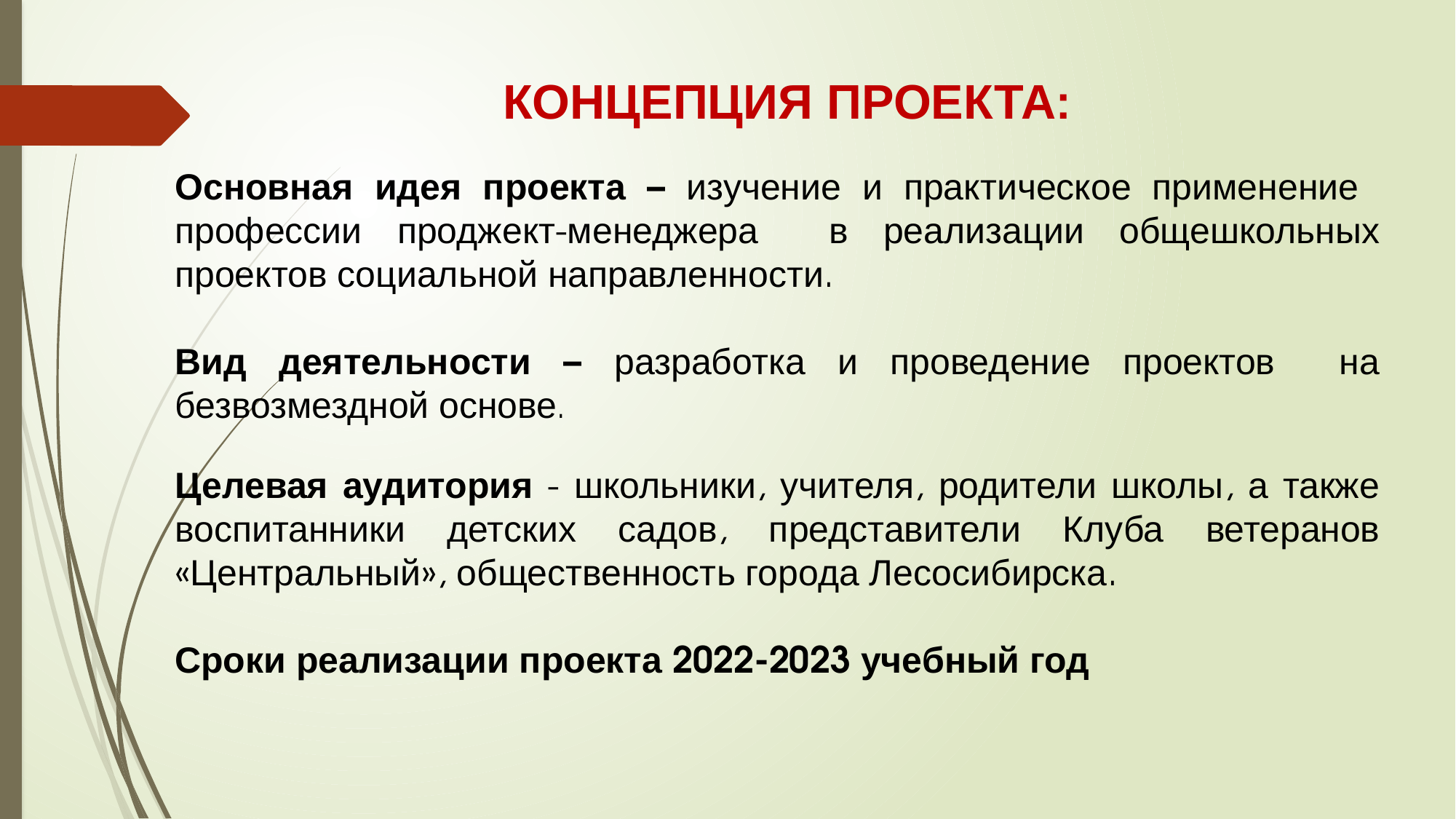

КОНЦЕПЦИЯ ПРОЕКТА:
Основная идея проекта – изучение и практическое применение  профессии проджект-менеджера  в реализации общешкольных проектов социальной направленности.

Вид деятельности – разработка и проведение проектов  на безвозмездной основе.

Целевая аудитория - школьники, учителя, родители школы, а также воспитанники детских садов, представители Клуба ветеранов «Центральный», общественность города Лесосибирска.

Сроки реализации проекта 2022-2023 учебный год